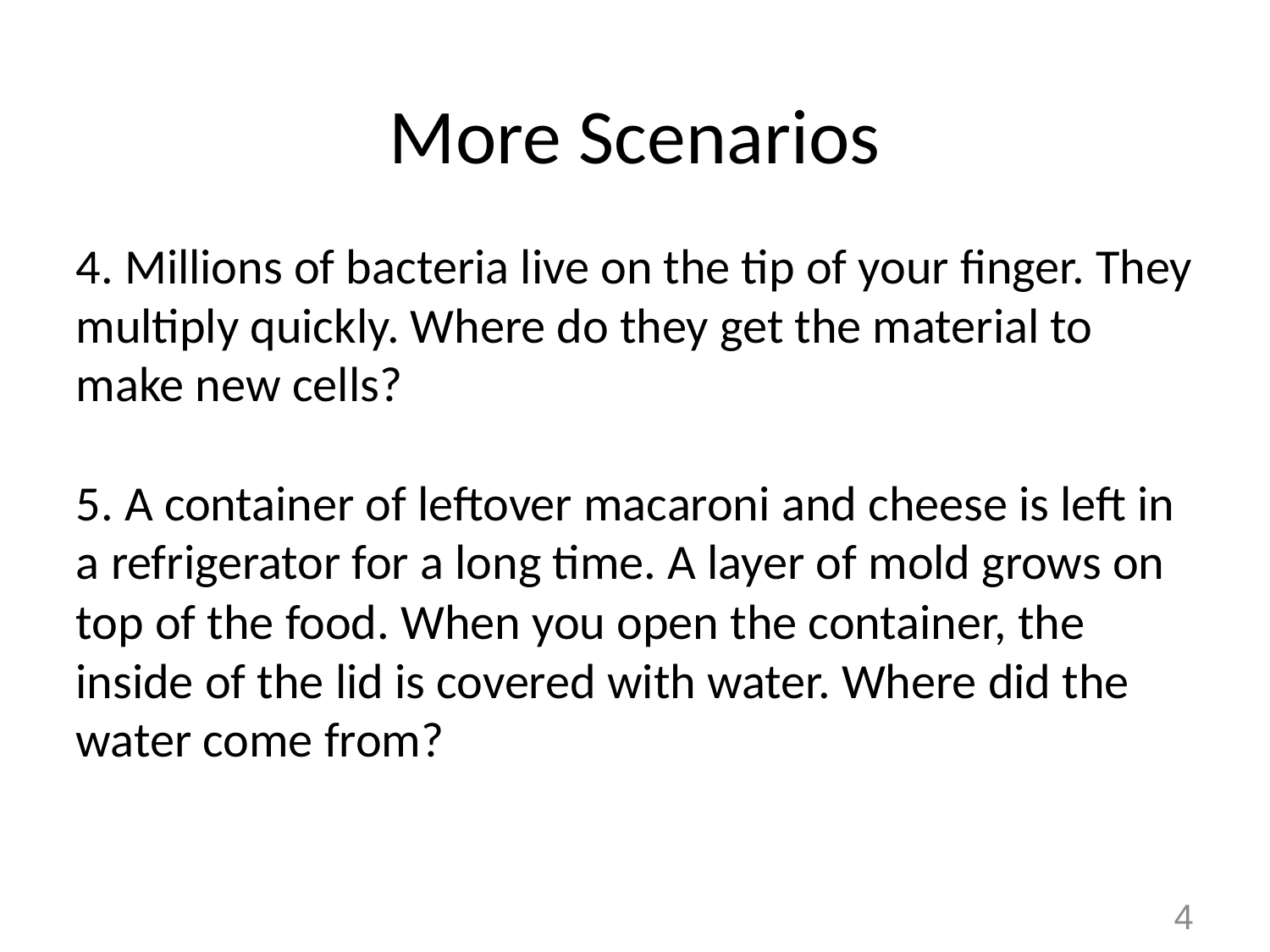

# More Scenarios
4. Millions of bacteria live on the tip of your finger. They multiply quickly. Where do they get the material to make new cells?

5. A container of leftover macaroni and cheese is left in a refrigerator for a long time. A layer of mold grows on top of the food. When you open the container, the inside of the lid is covered with water. Where did the water come from?

4